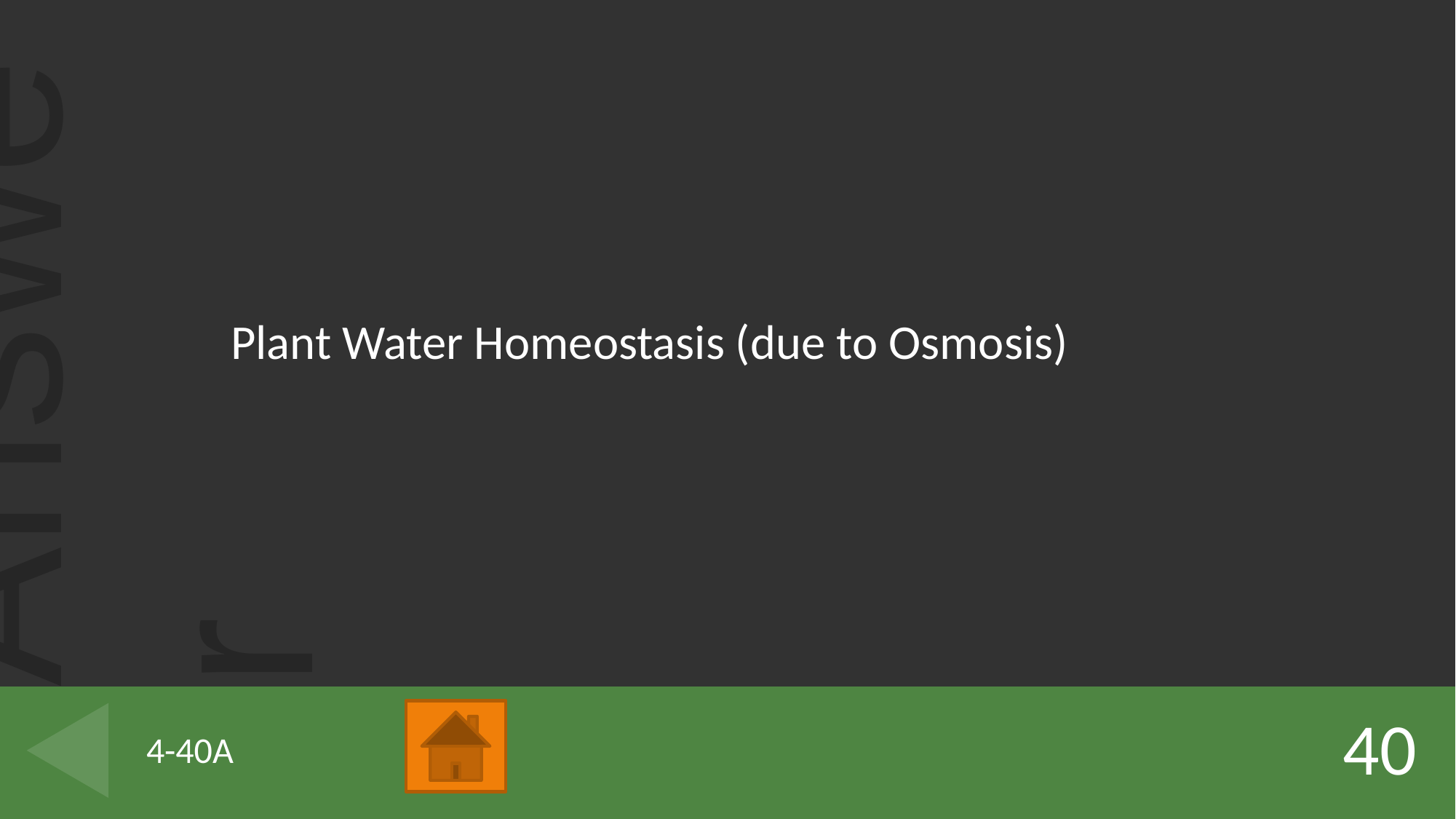

Plant Water Homeostasis (due to Osmosis)

# 4-40A
40